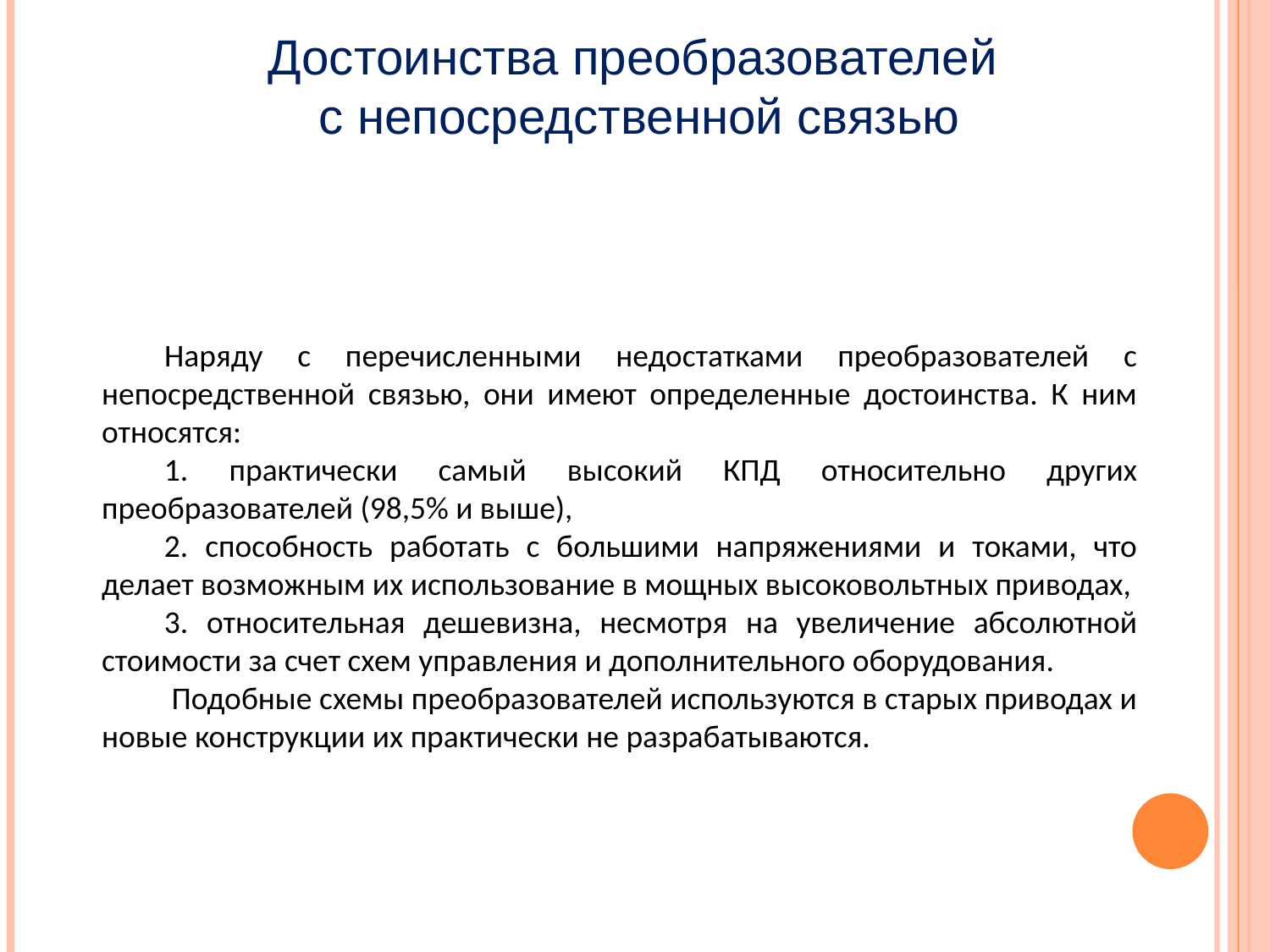

Достоинства преобразователей
с непосредственной связью
Наряду с перечисленными недостатками преобразователей с непосредственной связью, они имеют определенные достоинства. К ним относятся:
 практически самый высокий КПД относительно других преобразователей (98,5% и выше),
 способность работать с большими напряжениями и токами, что делает возможным их использование в мощных высоковольтных приводах,
 относительная дешевизна, несмотря на увеличение абсолютной стоимости за счет схем управления и дополнительного оборудования.
 Подобные схемы преобразователей используются в старых приводах и новые конструкции их практически не разрабатываются.